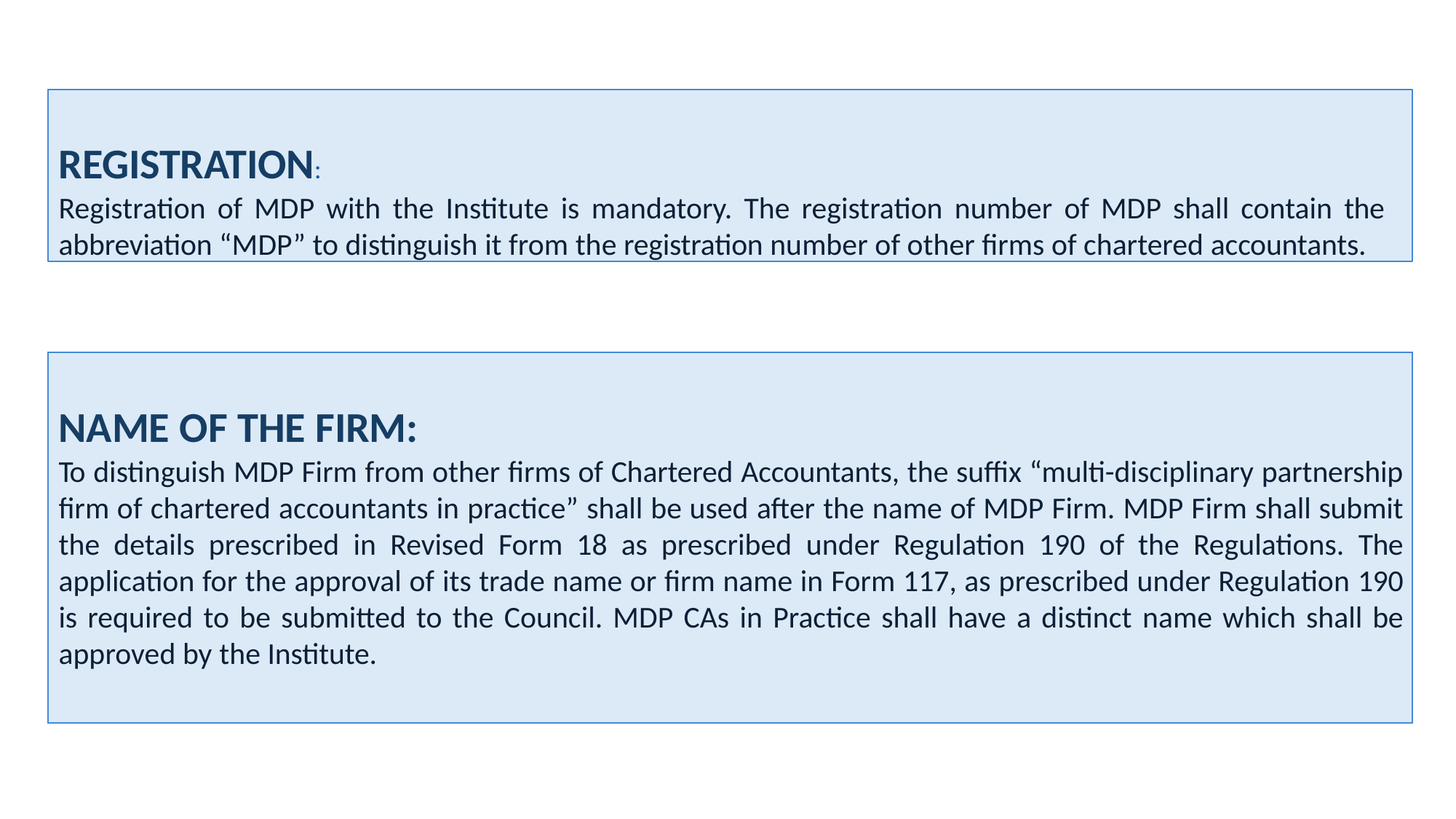

REGISTRATION:
Registration of MDP with the Institute is mandatory. The registration number of MDP shall contain the
abbreviation “MDP” to distinguish it from the registration number of other firms of chartered accountants.

NAME OF THE FIRM:
To distinguish MDP Firm from other firms of Chartered Accountants, the suffix “multi-disciplinary partnership firm of chartered accountants in practice” shall be used after the name of MDP Firm. MDP Firm shall submit the details prescribed in Revised Form 18 as prescribed under Regulation 190 of the Regulations. The application for the approval of its trade name or firm name in Form 117, as prescribed under Regulation 190 is required to be submitted to the Council. MDP CAs in Practice shall have a distinct name which shall be approved by the Institute.